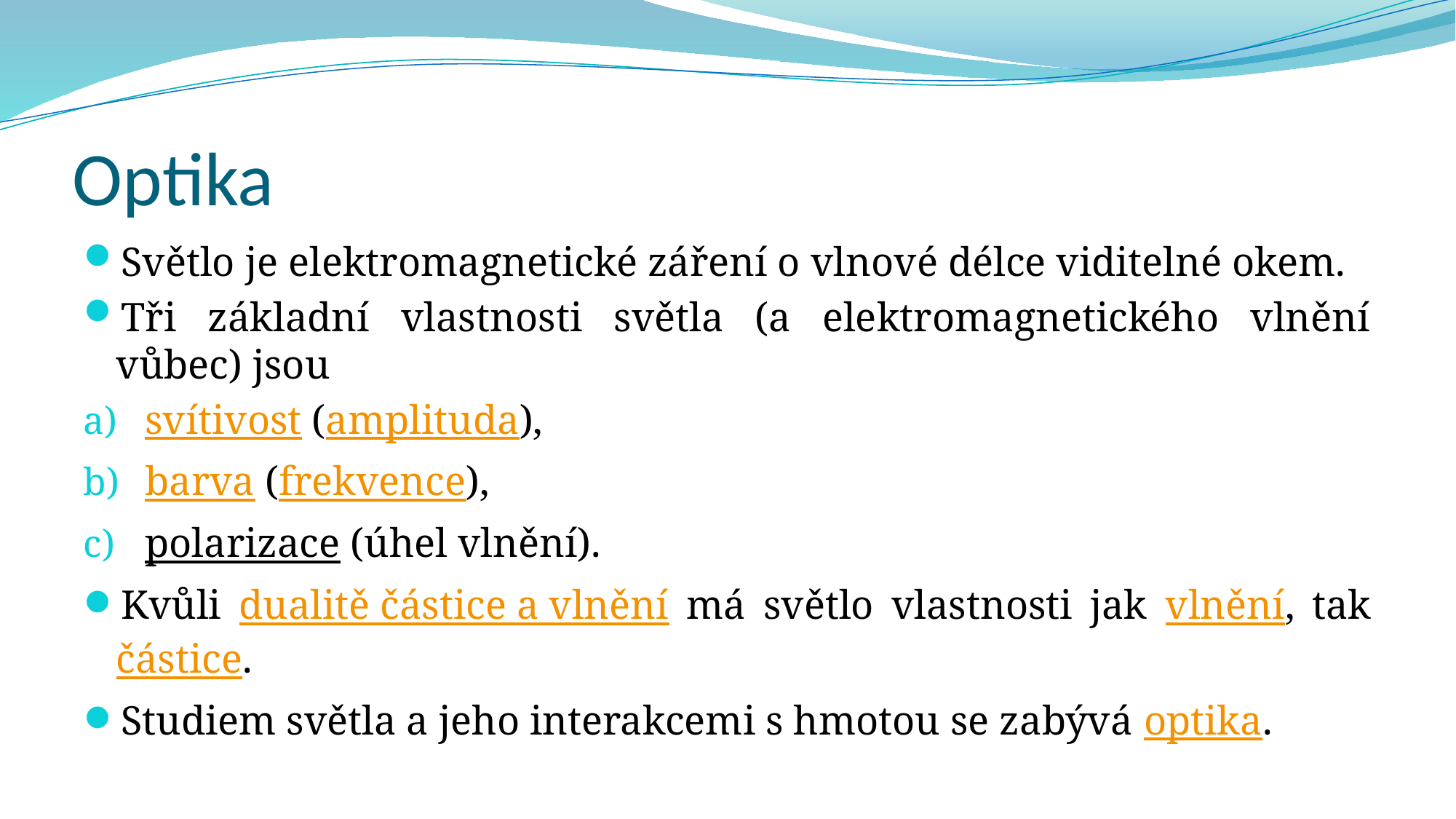

# Optika
Světlo je elektromagnetické záření o vlnové délce viditelné okem.
Tři základní vlastnosti světla (a elektromagnetického vlnění vůbec) jsou
svítivost (amplituda),
barva (frekvence),
polarizace (úhel vlnění).
Kvůli dualitě částice a vlnění má světlo vlastnosti jak vlnění, tak částice.
Studiem světla a jeho interakcemi s hmotou se zabývá optika.